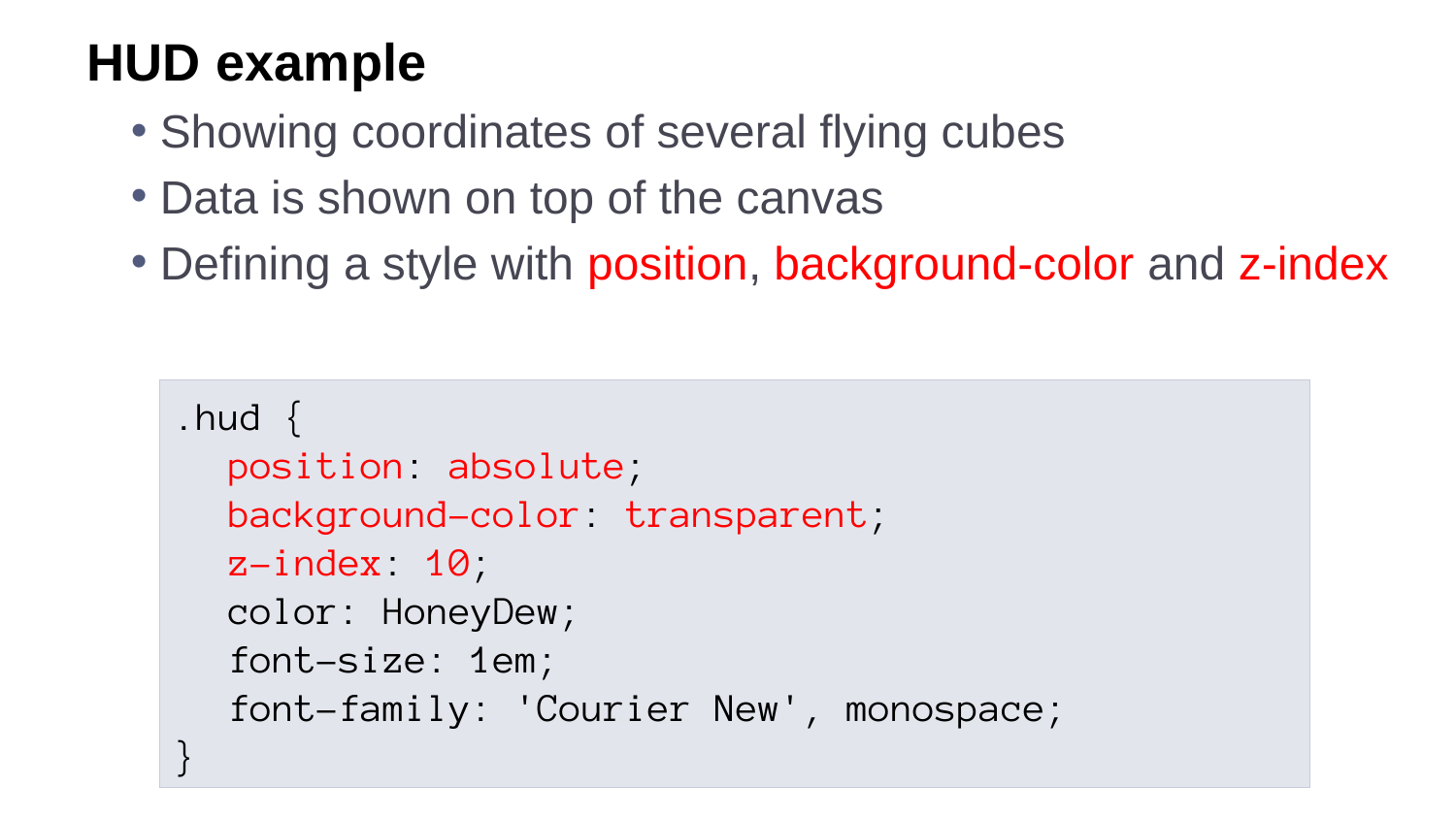

HUD example
Showing coordinates of several flying cubes
Data is shown on top of the canvas
Defining a style with position, background-color and z-index
.hud {
	position: absolute;
	background-color: transparent;
	z-index: 10;
	color: HoneyDew;
	font-size: 1em;
	font-family: 'Courier New', monospace;
}